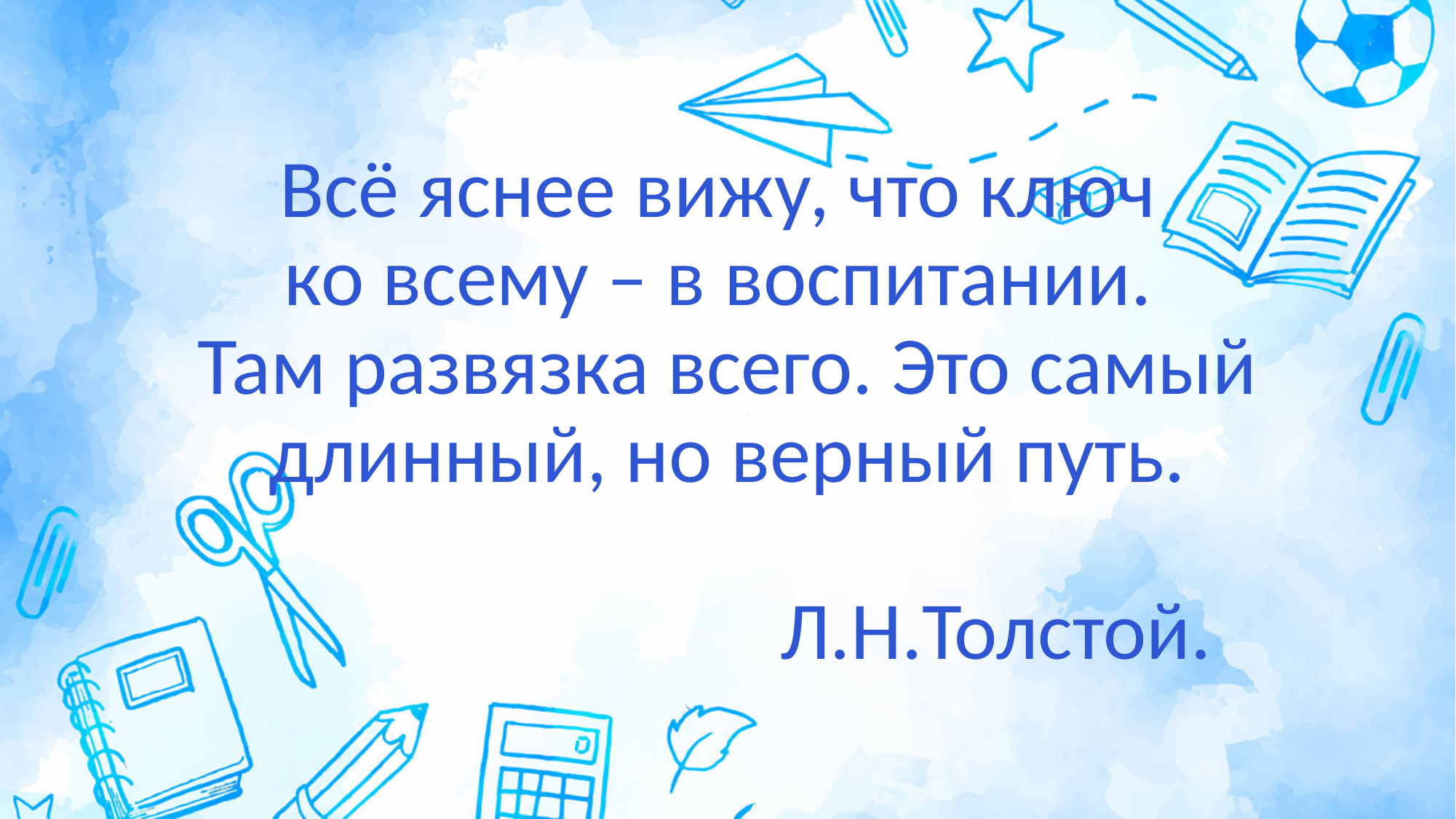

# Всё яснее вижу, что ключ ко всему – в воспитании. Там развязка всего. Это самый длинный, но верный путь. Л.Н.Толстой.